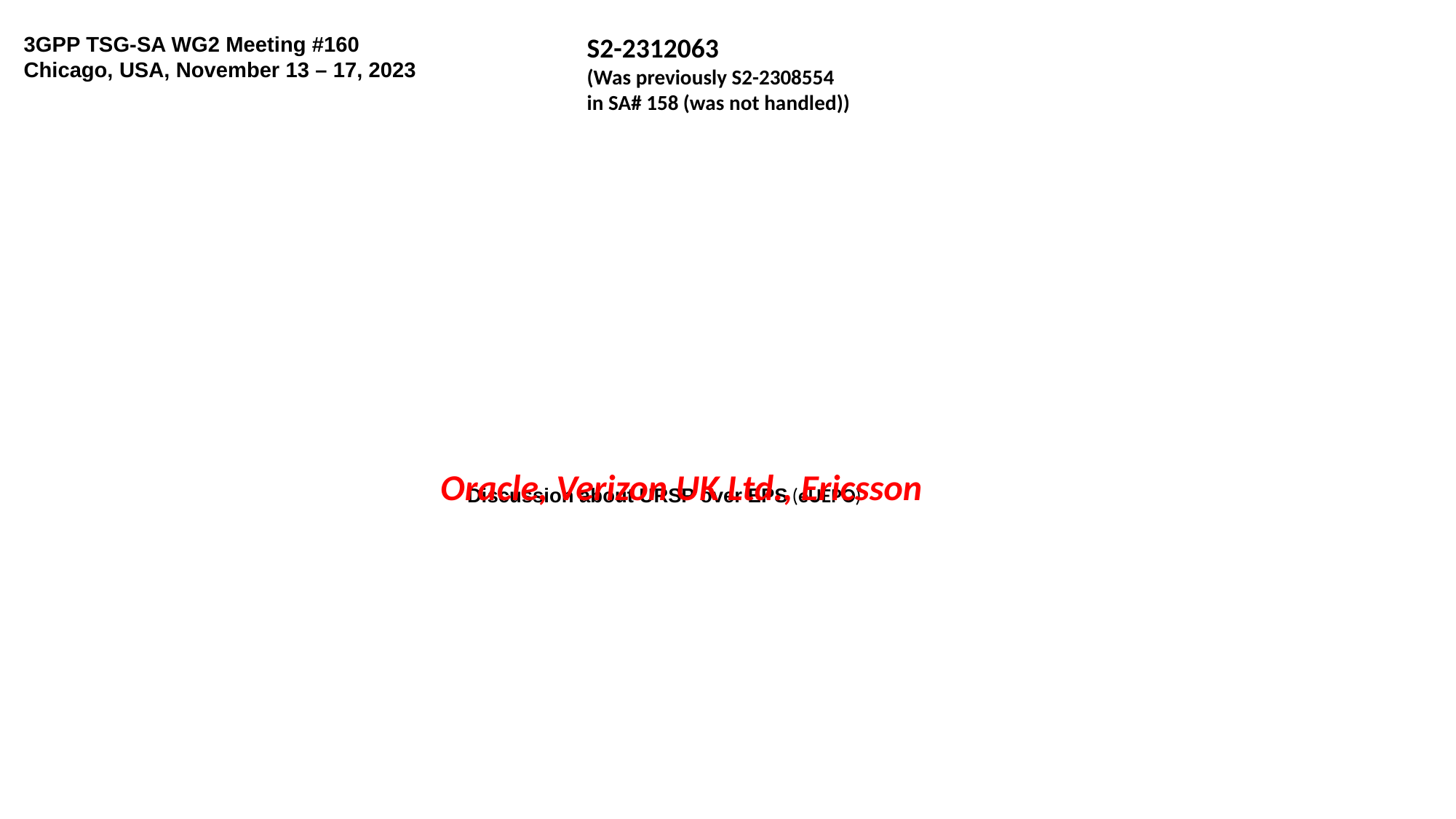

3GPP TSG-SA WG2 Meeting #160
Chicago, USA, November 13 – 17, 2023
S2-2312063
(Was previously S2-2308554 in SA# 158 (was not handled))
# Discussion about URSP over EPS (eUEPO)
Oracle, Verizon UK Ltd., Ericsson